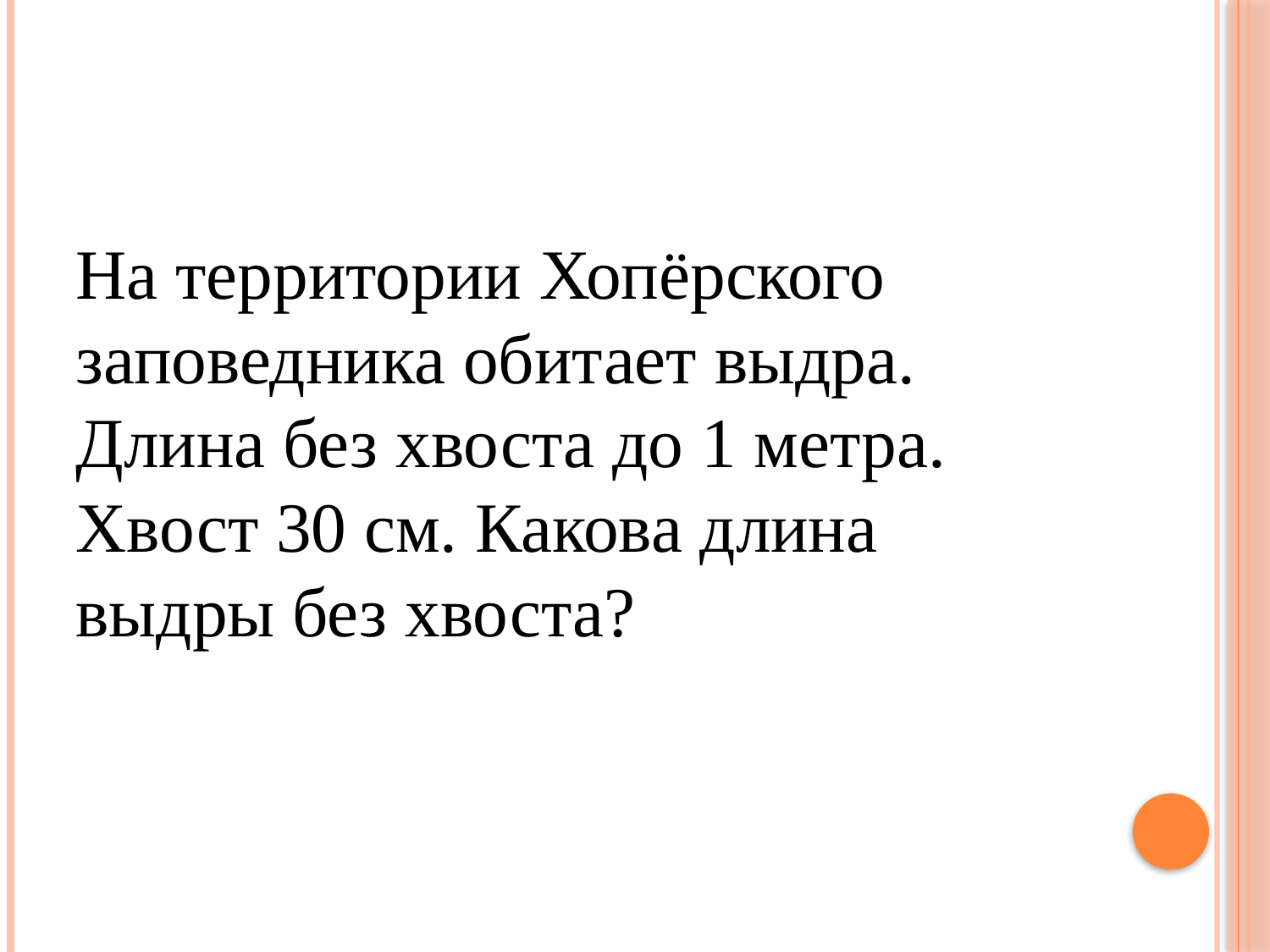

#
На территории Хопёрского заповедника обитает выдра. Длина без хвоста до 1 метра. Хвост 30 см. Какова длина  выдры без хвоста?